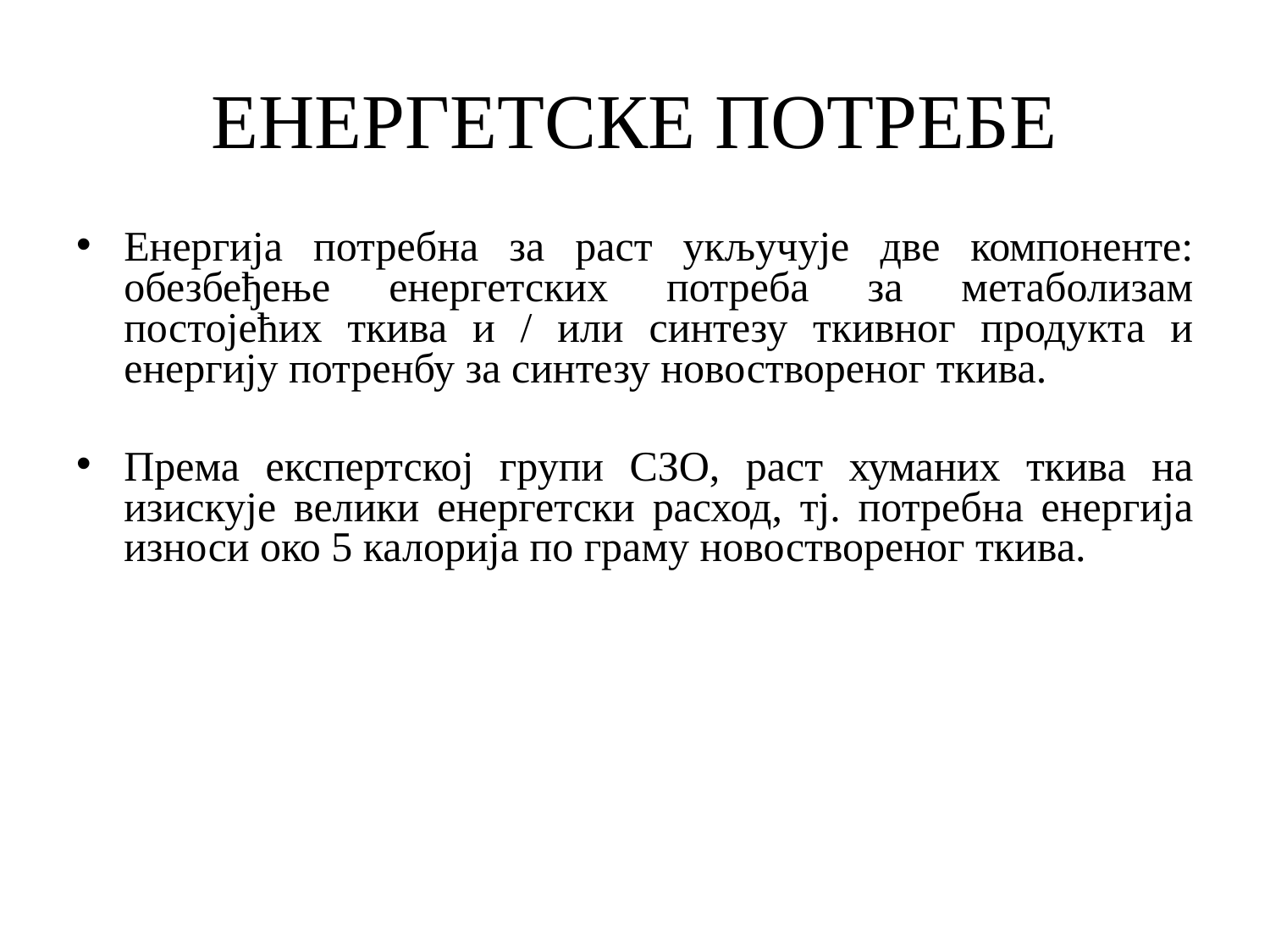

# ЕНЕРГЕТСКЕ ПОТРЕБЕ
Енергија потребна за раст укључује две компоненте: обезбеђење енергетских потреба за метаболизам постојећих ткива и / или синтезу ткивног продукта и енергију потренбу за синтезу новоствореног ткива.

Према експертској групи СЗО, раст хуманих ткива на изискује велики енергетски расход, тј. потребна енергија износи око 5 калорија по граму новоствореног ткива.